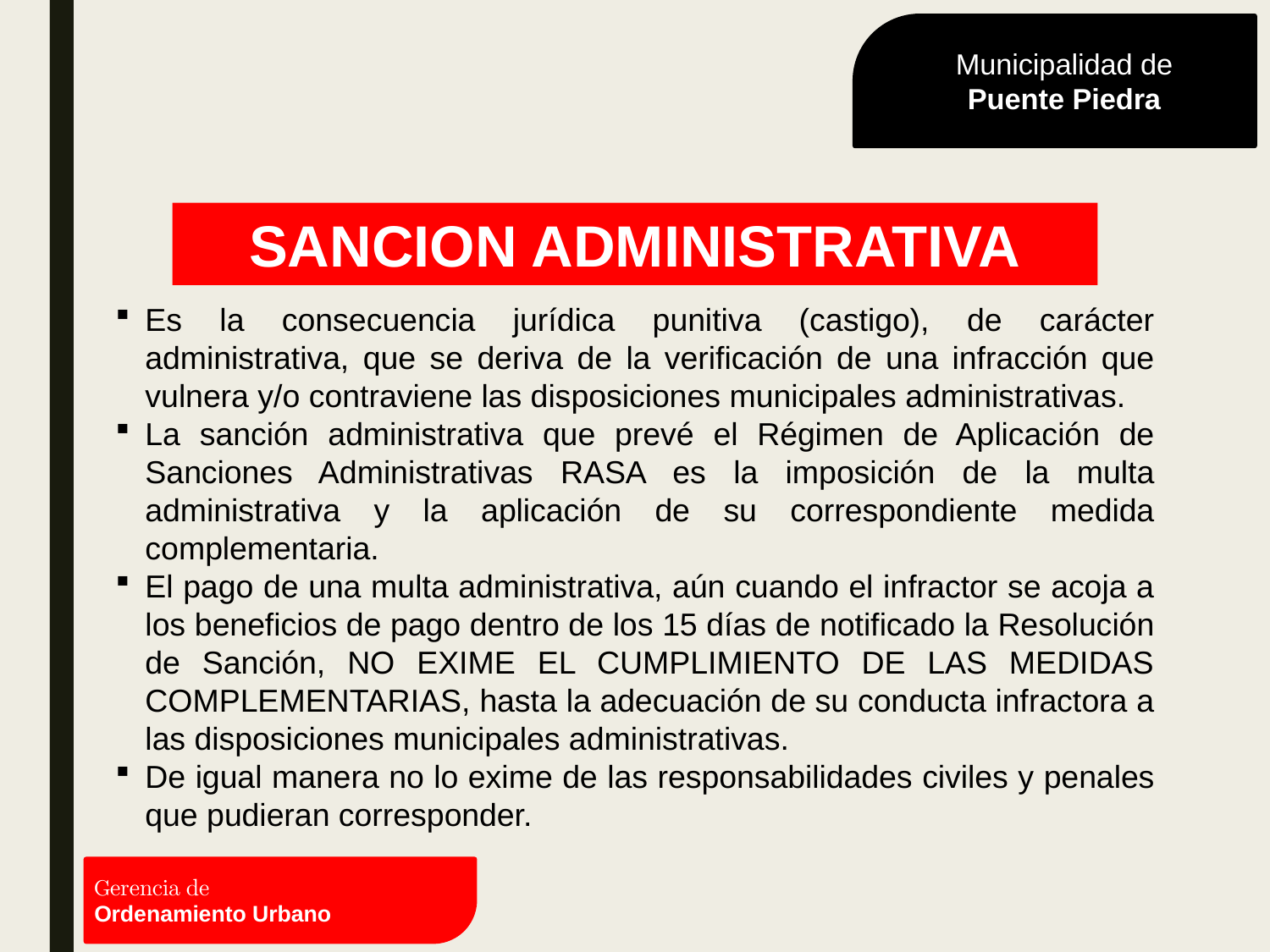

Municipalidad de
Puente Piedra
SANCION ADMINISTRATIVA
Es la consecuencia jurídica punitiva (castigo), de carácter administrativa, que se deriva de la verificación de una infracción que vulnera y/o contraviene las disposiciones municipales administrativas.
La sanción administrativa que prevé el Régimen de Aplicación de Sanciones Administrativas RASA es la imposición de la multa administrativa y la aplicación de su correspondiente medida complementaria.
El pago de una multa administrativa, aún cuando el infractor se acoja a los beneficios de pago dentro de los 15 días de notificado la Resolución de Sanción, NO EXIME EL CUMPLIMIENTO DE LAS MEDIDAS COMPLEMENTARIAS, hasta la adecuación de su conducta infractora a las disposiciones municipales administrativas.
De igual manera no lo exime de las responsabilidades civiles y penales que pudieran corresponder.

Gerencia de
Ordenamiento Urbano